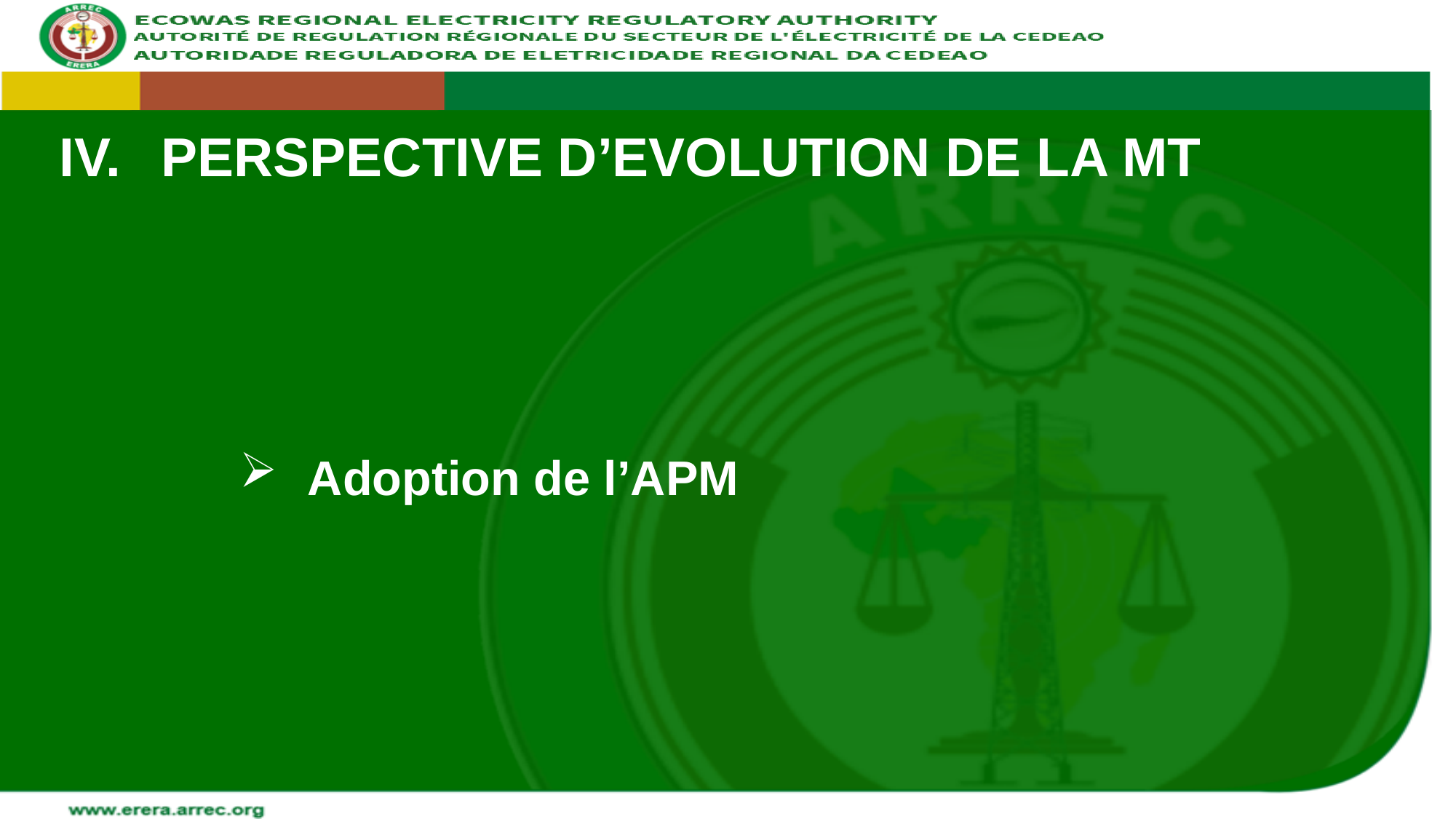

# PERSPECTIVE D’EVOLUTION DE LA MT
Adoption de l’APM